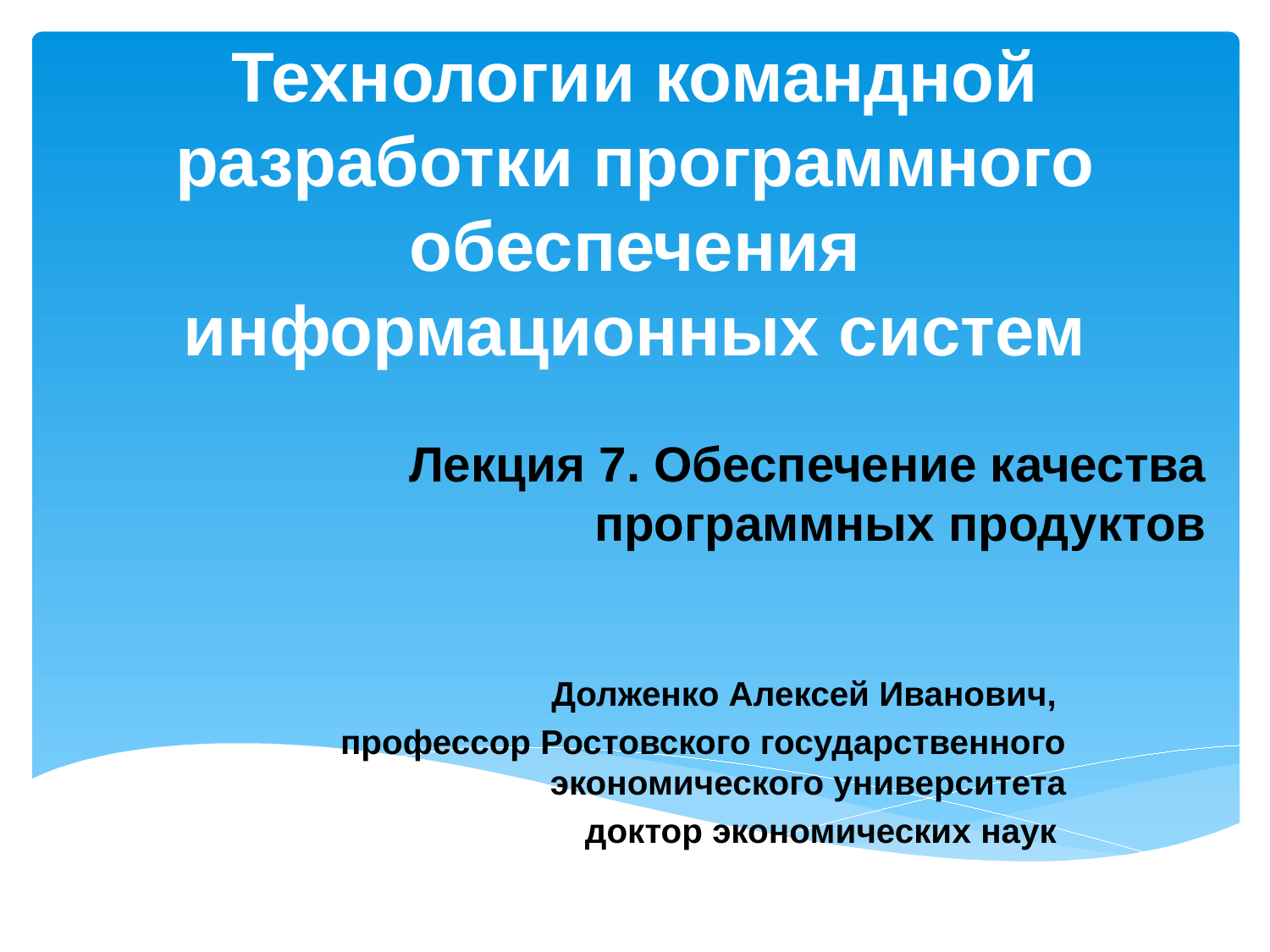

# Технологии командной разработки программного обеспечения информационных систем
Лекция 7. Обеспечение качества программных продуктов
Долженко Алексей Иванович,
профессор Ростовского государственного экономического университета
доктор экономических наук